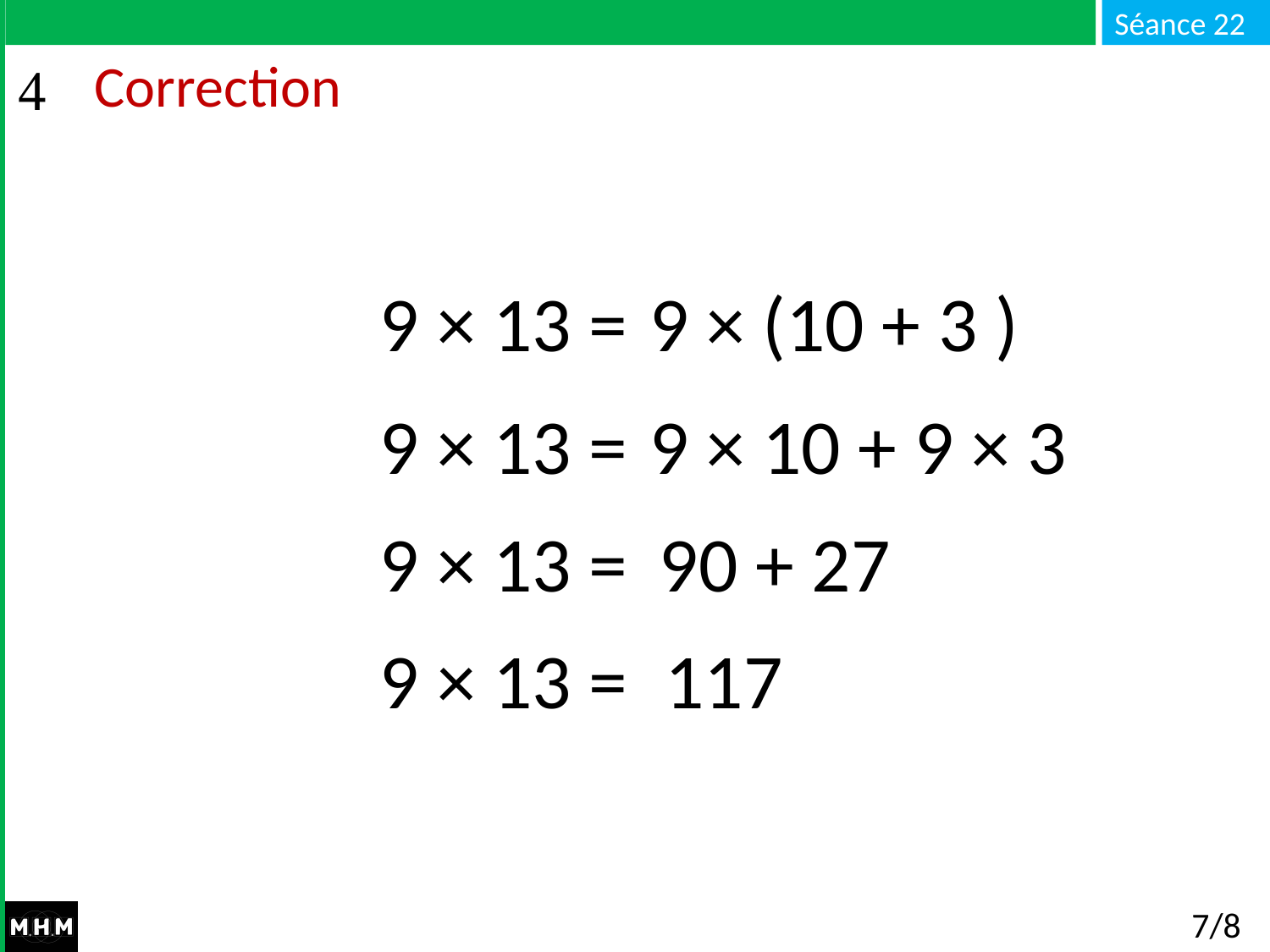

# Correction
 9 × 13 =
 9 × (10 + 3 )
 9 × 13 =
 9 × 10 + 9 × 3
 9 × 13 =
 90 + 27
 117
 9 × 13 =
7/8